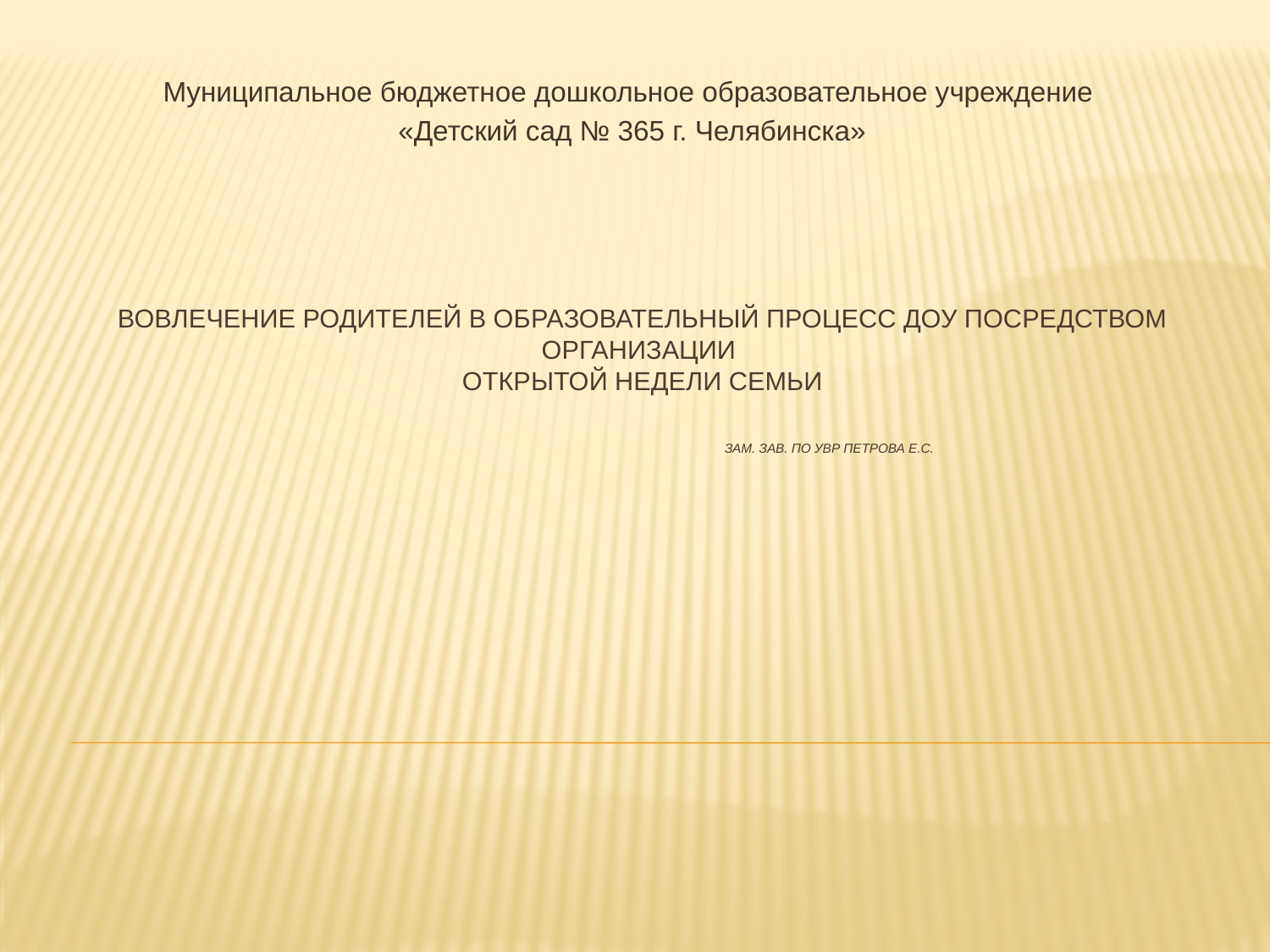

Муниципальное бюджетное дошкольное образовательное учреждение
«Детский сад № 365 г. Челябинска»
# Вовлечение родителей в образовательный процесс доу посредством организации открытой недели семьи зам. зав. по УВР Петрова Е.С.